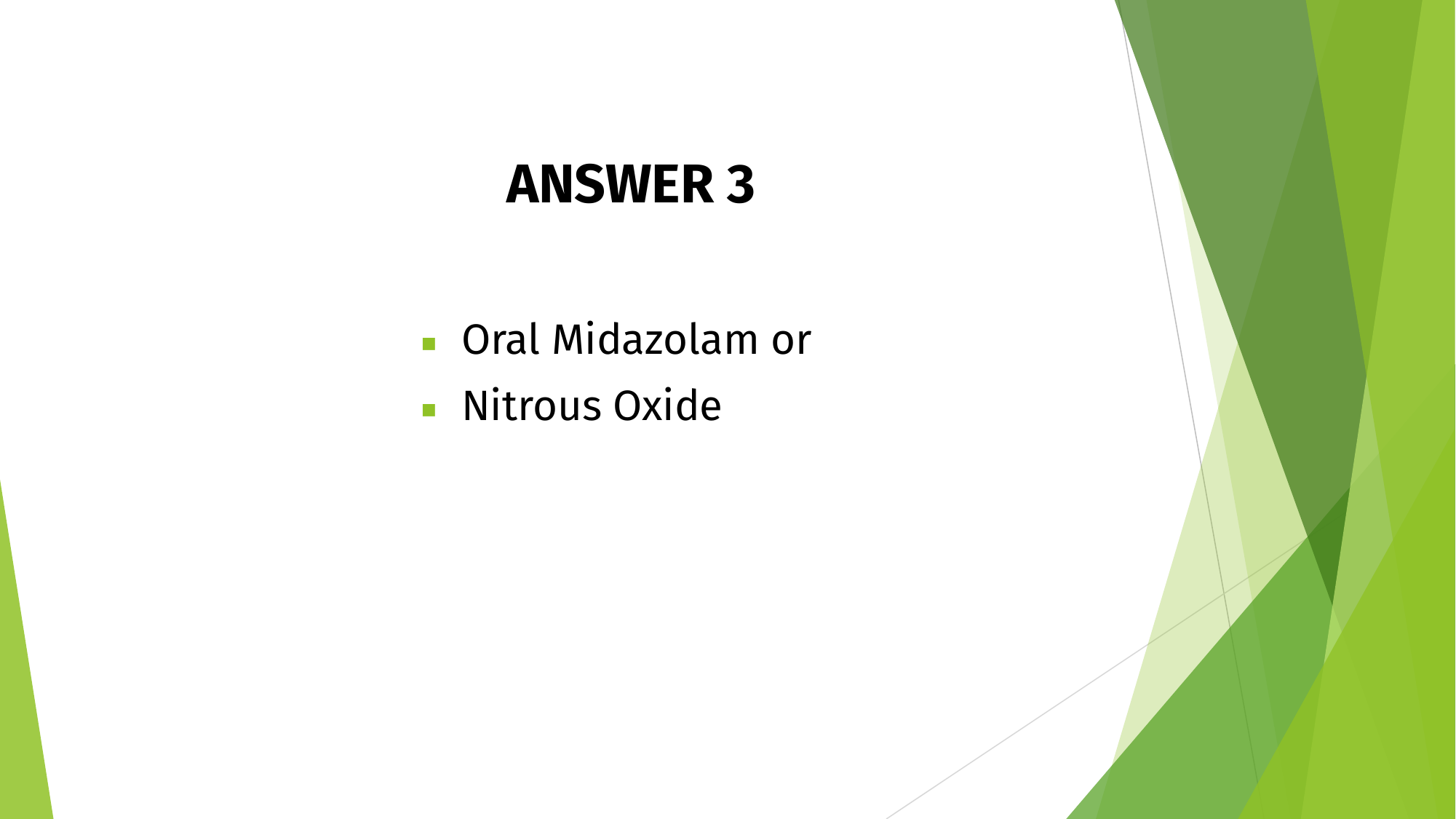

ANSWER 3
Oral Midazolam or
Nitrous Oxide